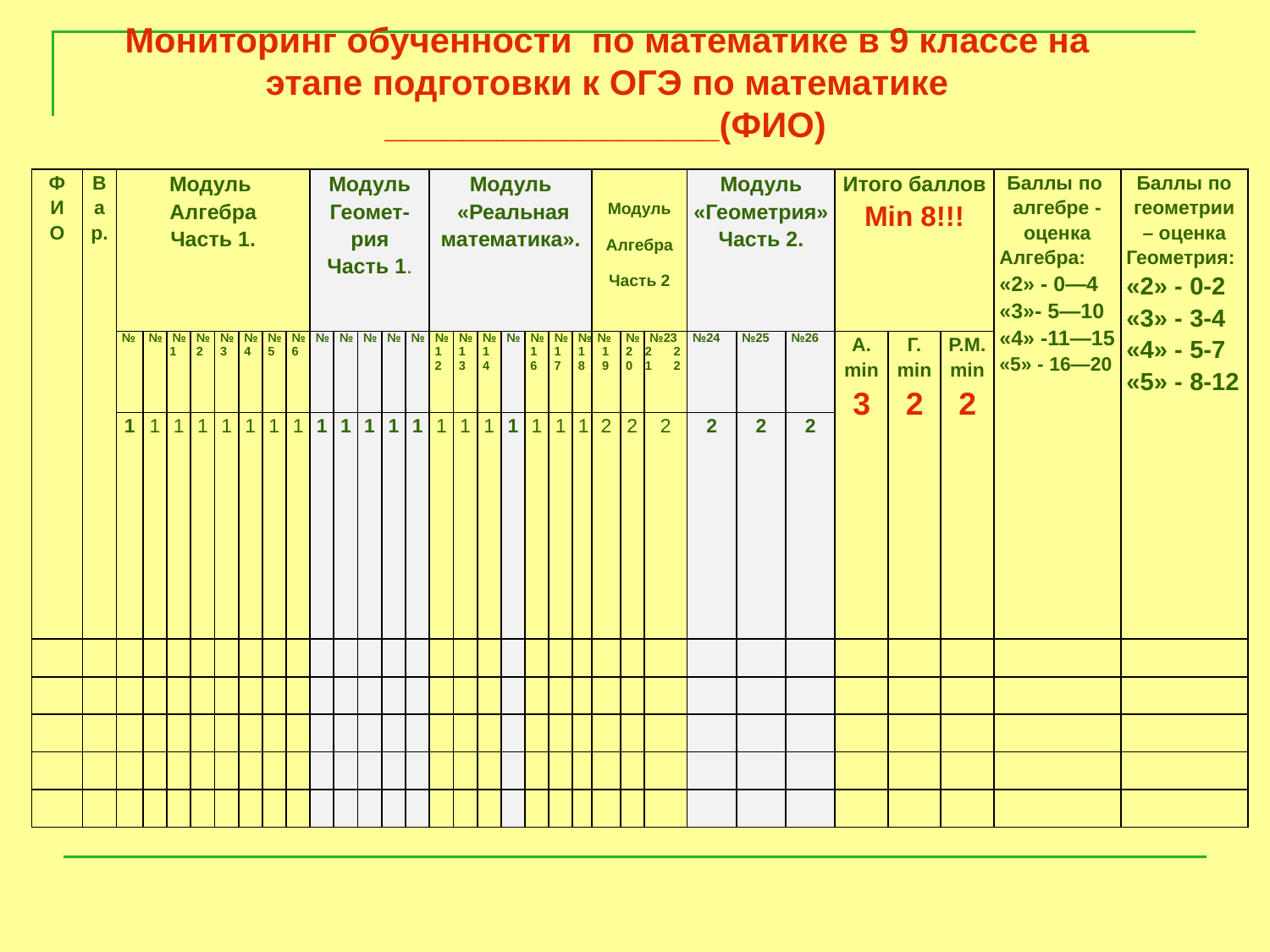

Мониторинг обученности  по математике в 9 классе на
этапе подготовки к ОГЭ по математике _________________(ФИО)

| Ф И О | В а р. | Модуль Алгебра Часть 1. |  |  |  |  |  |  |  | Модуль Геомет-рия Часть 1. |  |  |  |  | Модуль «Реальная математика». |  |  |  |  |  |  | Модуль Алгебра Часть 2 |  |  | Модуль «Геометрия» Часть 2. |  |  | Итого баллов Min 8!!! |  |  | Баллы по алгебре - оценка Алгебра: «2» - 0—4  «3»- 5—10  «4» -11—15 «5» - 16—20 | Баллы по геометрии – оценка Геометрия: «2» - 0-2 «3» - 3-4 «4» - 5-7 «5» - 8-12 |
| --- | --- | --- | --- | --- | --- | --- | --- | --- | --- | --- | --- | --- | --- | --- | --- | --- | --- | --- | --- | --- | --- | --- | --- | --- | --- | --- | --- | --- | --- | --- | --- | --- |
|  |  | №1 | №2 | №3 | №4 | №5 | №6 | №7 | №8 | №9 | №10 | №11 | №12 | №13 | №14 | №15 | №16 | №17 | №18 | №19 | №20 | №21 | №22 | №23 | №24 | №25 | №26 | А. min 3 | Г. min 2 | Р.М. min 2 |  |  |
|  |  | 1 | 1 | 1 | 1 | 1 | 1 | 1 | 1 | 1 | 1 | 1 | 1 | 1 | 1 | 1 | 1 | 1 | 1 | 1 | 1 | 2 | 2 | 2 | 2 | 2 | 2 |  |  |  |  |  |
|  |  |  |  |  |  |  |  |  |  |  |  |  |  |  |  |  |  |  |  |  |  |  |  |  |  |  |  |  |  |  |  |  |
|  |  |  |  |  |  |  |  |  |  |  |  |  |  |  |  |  |  |  |  |  |  |  |  |  |  |  |  |  |  |  |  |  |
|  |  |  |  |  |  |  |  |  |  |  |  |  |  |  |  |  |  |  |  |  |  |  |  |  |  |  |  |  |  |  |  |  |
|  |  |  |  |  |  |  |  |  |  |  |  |  |  |  |  |  |  |  |  |  |  |  |  |  |  |  |  |  |  |  |  |  |
|  |  |  |  |  |  |  |  |  |  |  |  |  |  |  |  |  |  |  |  |  |  |  |  |  |  |  |  |  |  |  |  |  |